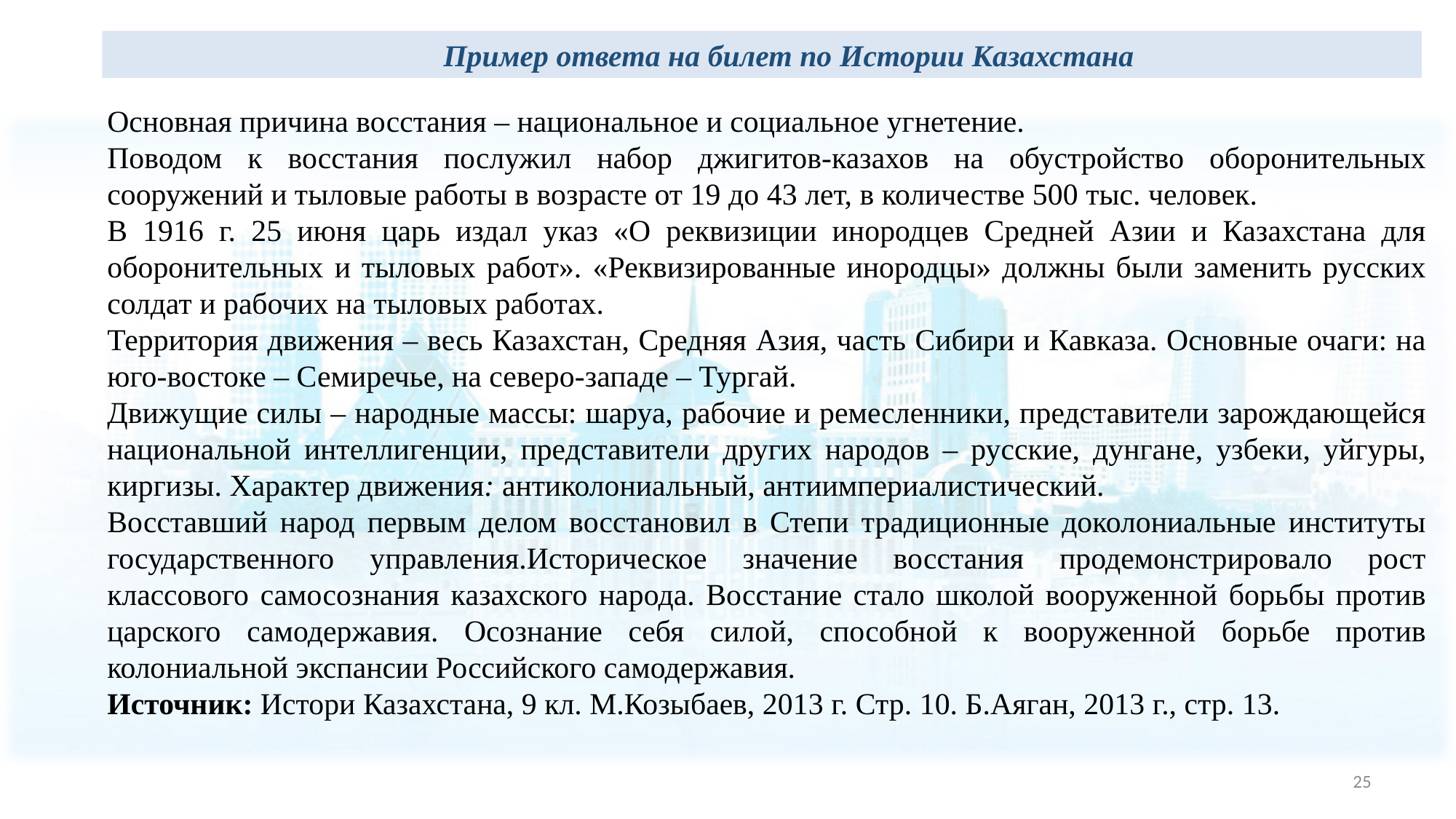

Пример ответа на билет по Истории Казахстана
Основная причина восстания – национальное и социальное угнетение.
Поводом к восстания послужил набор джигитов-казахов на обустройство оборонительных сооружений и тыловые работы в возрасте от 19 до 43 лет, в количестве 500 тыс. человек.
В 1916 г. 25 июня царь издал указ «О реквизиции инородцев Средней Азии и Казахстана для оборонительных и тыловых работ». «Реквизированные инородцы» должны были заменить русских солдат и рабочих на тыловых работах.
Территория движения – весь Казахстан, Средняя Азия, часть Сибири и Кавказа. Основные очаги: на юго-востоке – Семиречье, на северо-западе – Тургай.
Движущие силы – народные массы: шаруа, рабочие и ремесленники, представители зарождающейся национальной интеллигенции, представители других народов – русские, дунгане, узбеки, уйгуры, киргизы. Характер движения: антиколониальный, антиимпериалистический.
Восставший народ первым делом восстановил в Степи традиционные доколониальные институты государственного управления.Историческое значение восстания продемонстрировало рост классового самосознания казахского народа. Восстание стало школой вооруженной борьбы против царского самодержавия. Осознание себя силой, способной к вооруженной борьбе против колониальной экспансии Российского самодержавия.
Источник: Истори Казахстана, 9 кл. М.Козыбаев, 2013 г. Стр. 10. Б.Аяган, 2013 г., стр. 13.

25